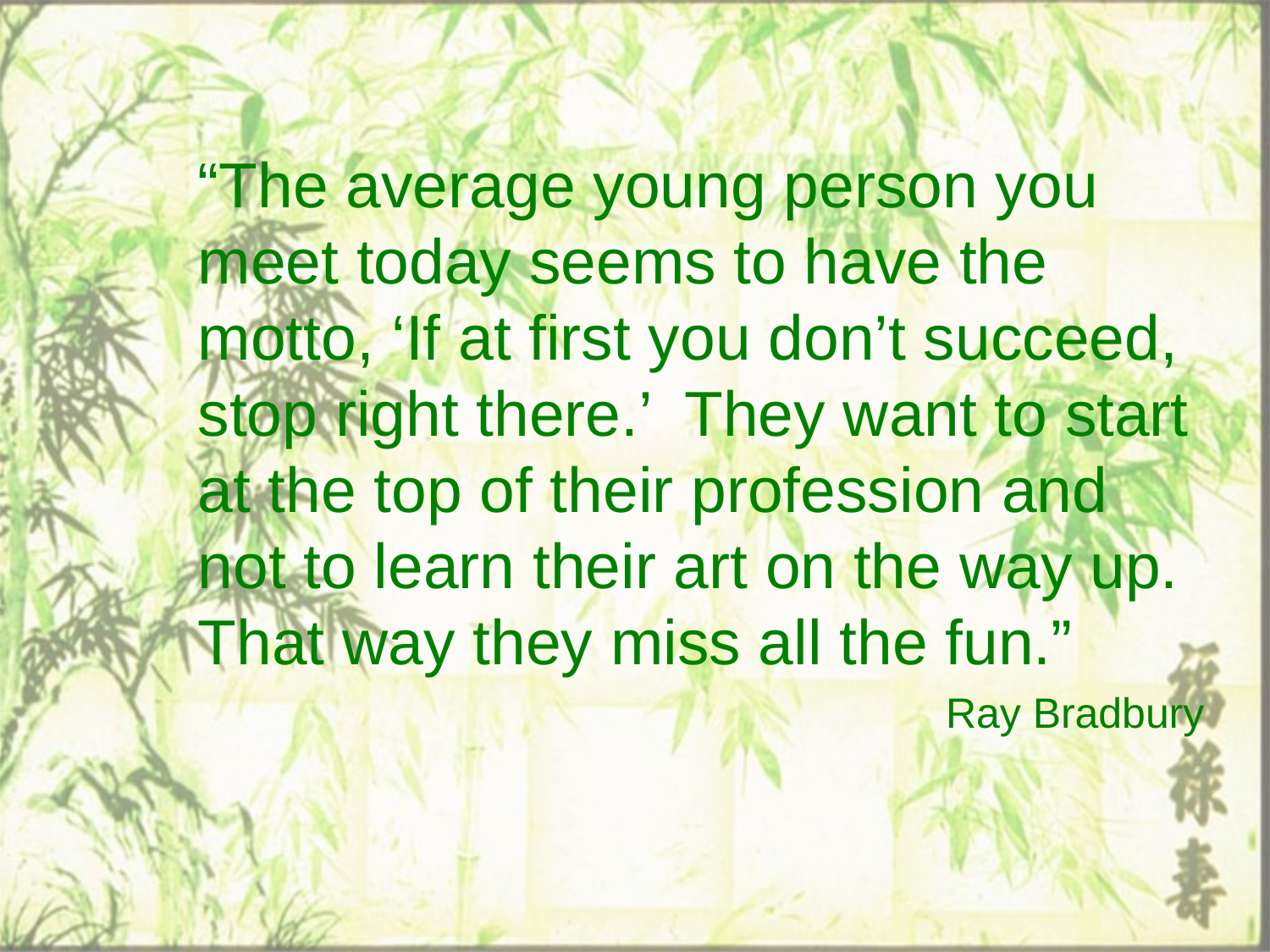

“The average young person you meet today seems to have the motto, ‘If at first you don’t succeed, stop right there.’  They want to start at the top of their profession and not to learn their art on the way up.  That way they miss all the fun.”
Ray Bradbury